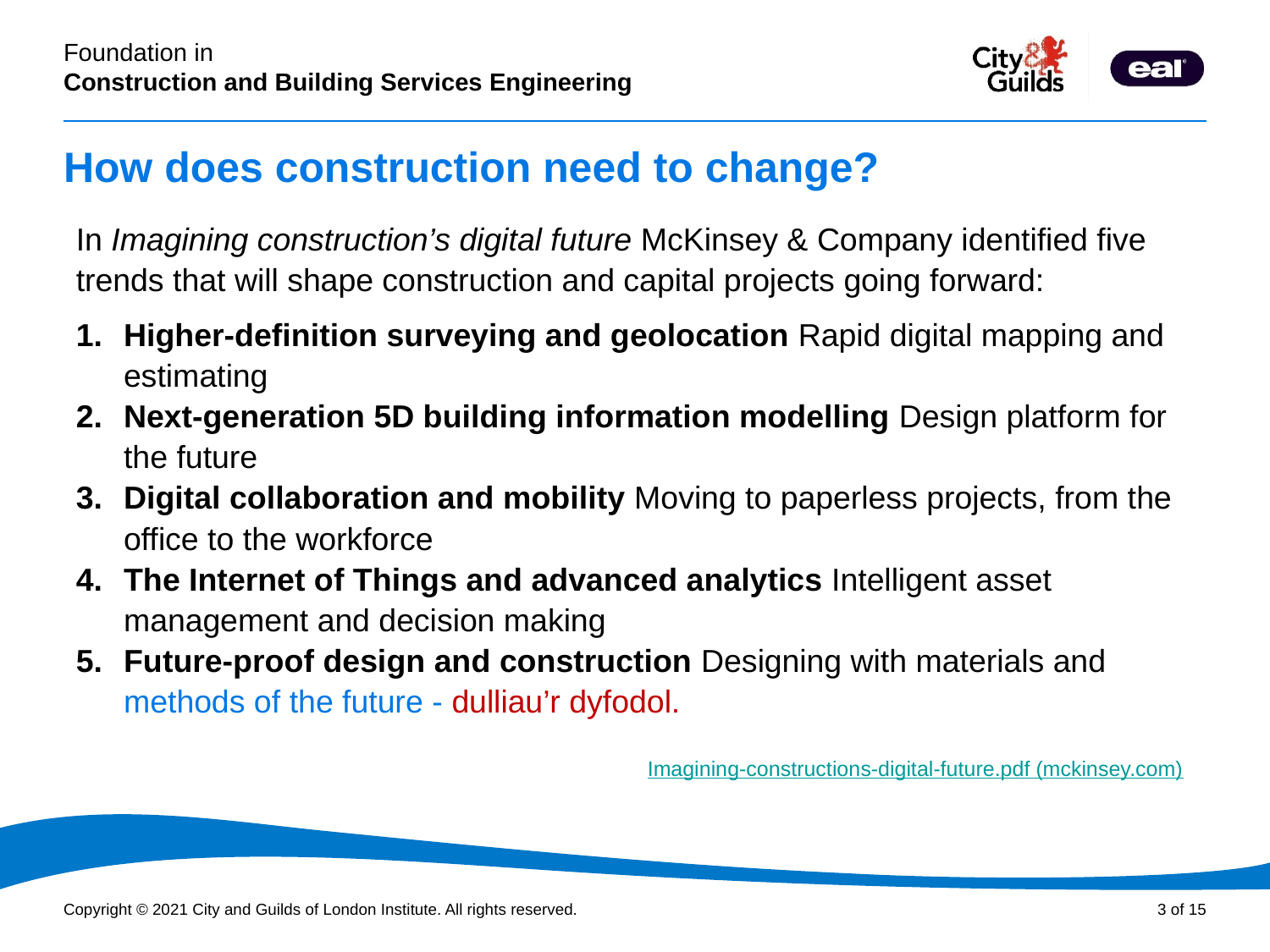

# How does construction need to change?
In Imagining construction’s digital future McKinsey & Company identified five trends that will shape construction and capital projects going forward:
Higher-definition surveying and geolocation Rapid digital mapping and estimating
Next-generation 5D building information modelling Design platform for the future
Digital collaboration and mobility Moving to paperless projects, from the office to the workforce
The Internet of Things and advanced analytics Intelligent asset management and decision making
Future-proof design and construction Designing with materials and methods of the future - dulliau’r dyfodol.

Imagining-constructions-digital-future.pdf (mckinsey.com)